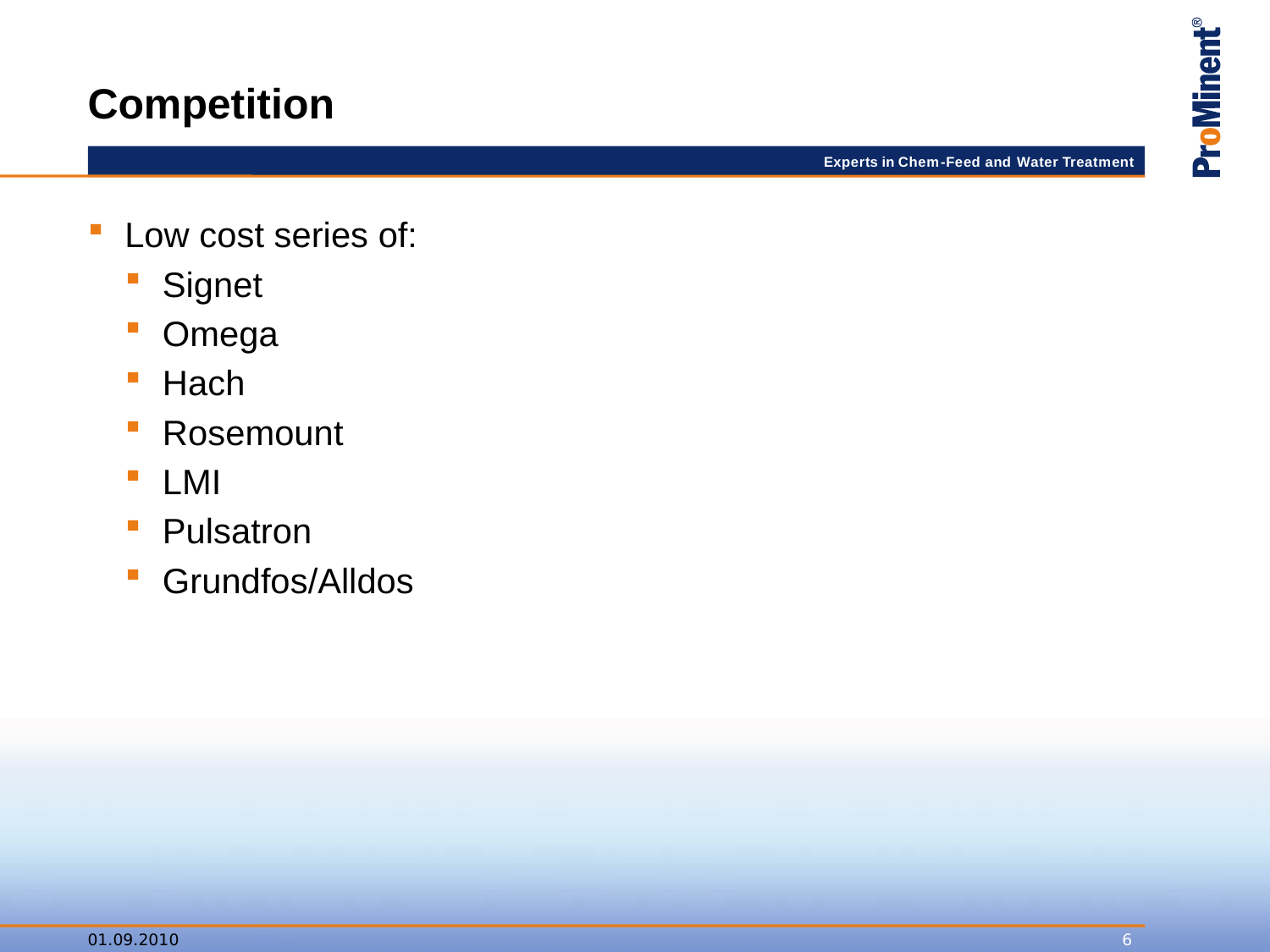

# Competition
Low cost series of:
Signet
Omega
Hach
Rosemount
LMI
Pulsatron
Grundfos/Alldos
01.09.2010
6